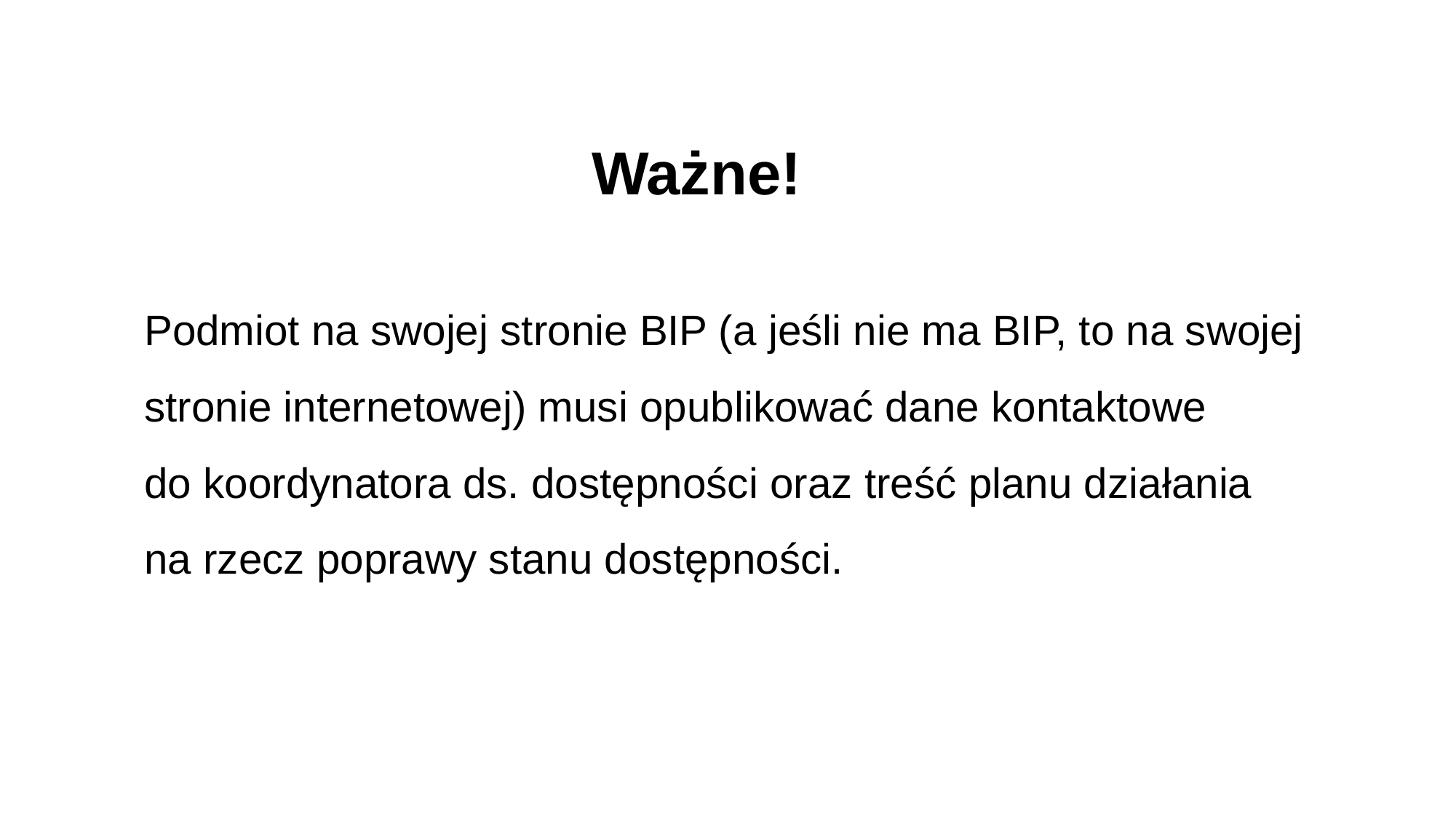

# Ważne!
Podmiot na swojej stronie BIP (a jeśli nie ma BIP, to na swojej stronie internetowej) musi opublikować dane kontaktowe
do koordynatora ds. dostępności oraz treść planu działania
na rzecz poprawy stanu dostępności.